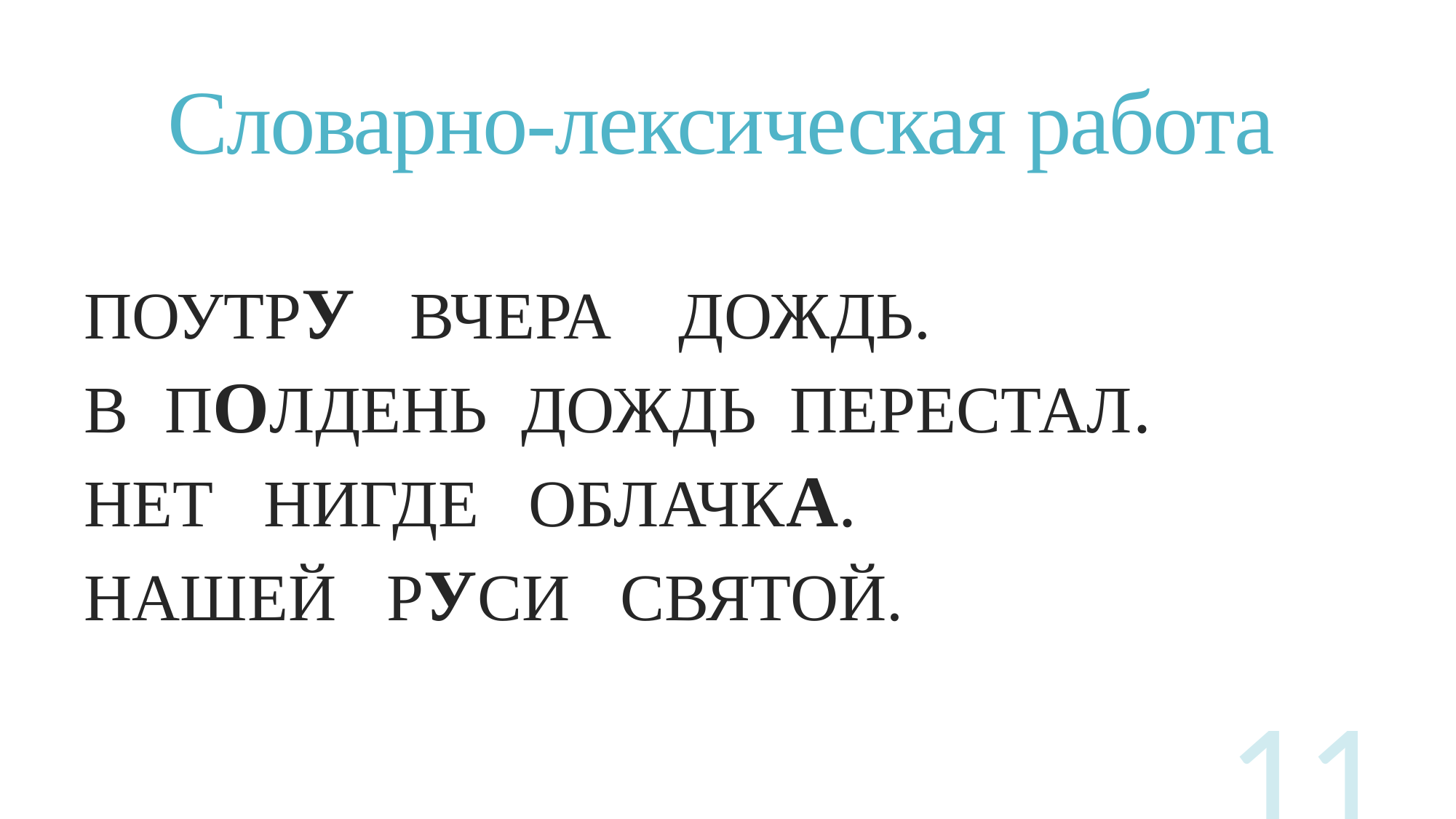

# Словарно-лексическая работа
ПОУТРУ   ВЧЕРА    ДОЖДЬ.
В  ПОЛДЕНЬ  ДОЖДЬ  ПЕРЕСТАЛ.
НЕТ   НИГДЕ   ОБЛАЧКА.
НАШЕЙ   РУСИ   СВЯТОЙ.

11